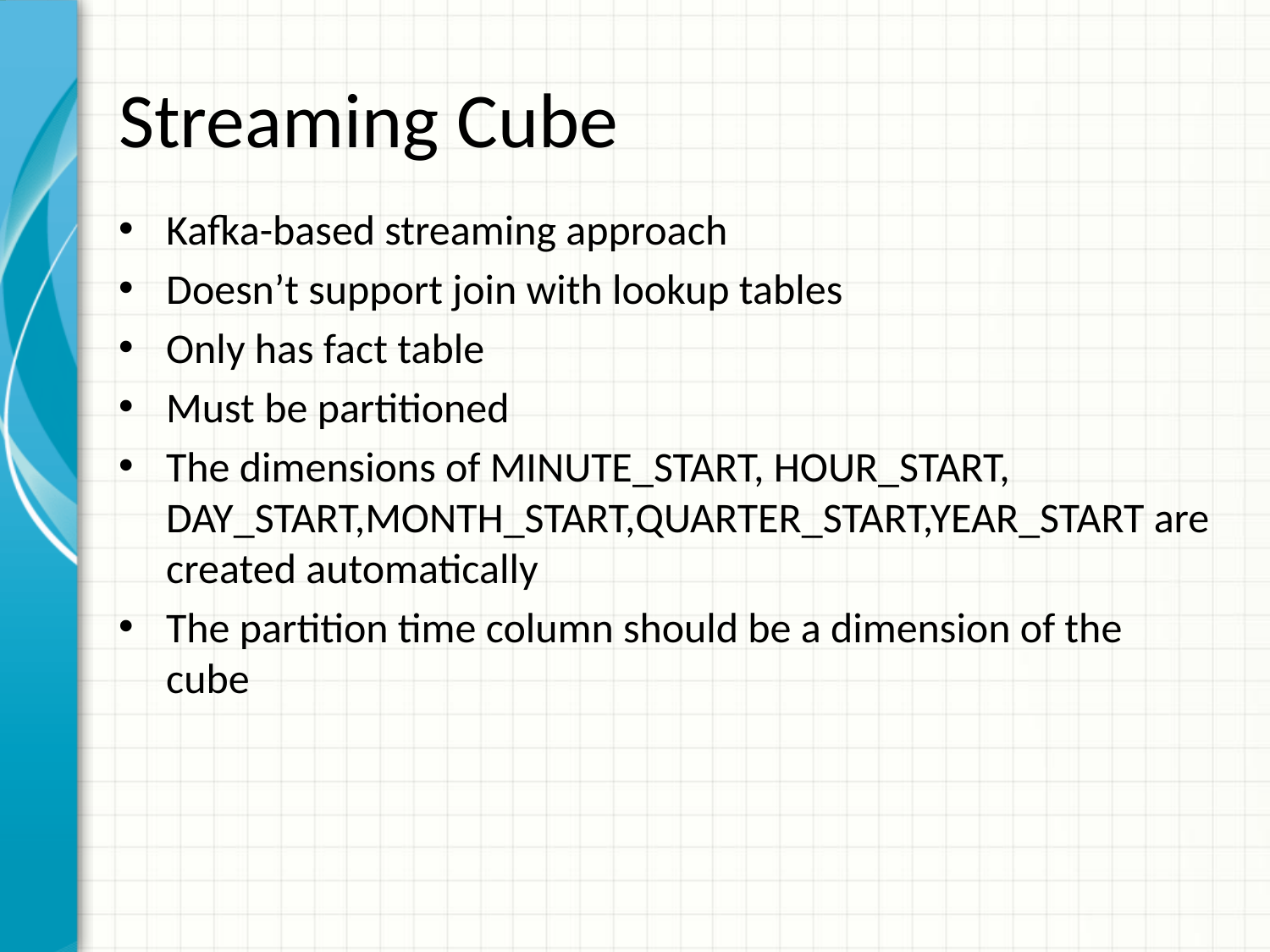

# Streaming Cube
Kafka-based streaming approach
Doesn’t support join with lookup tables
Only has fact table
Must be partitioned
The dimensions of MINUTE_START, HOUR_START, DAY_START,MONTH_START,QUARTER_START,YEAR_START are created automatically
The partition time column should be a dimension of the cube